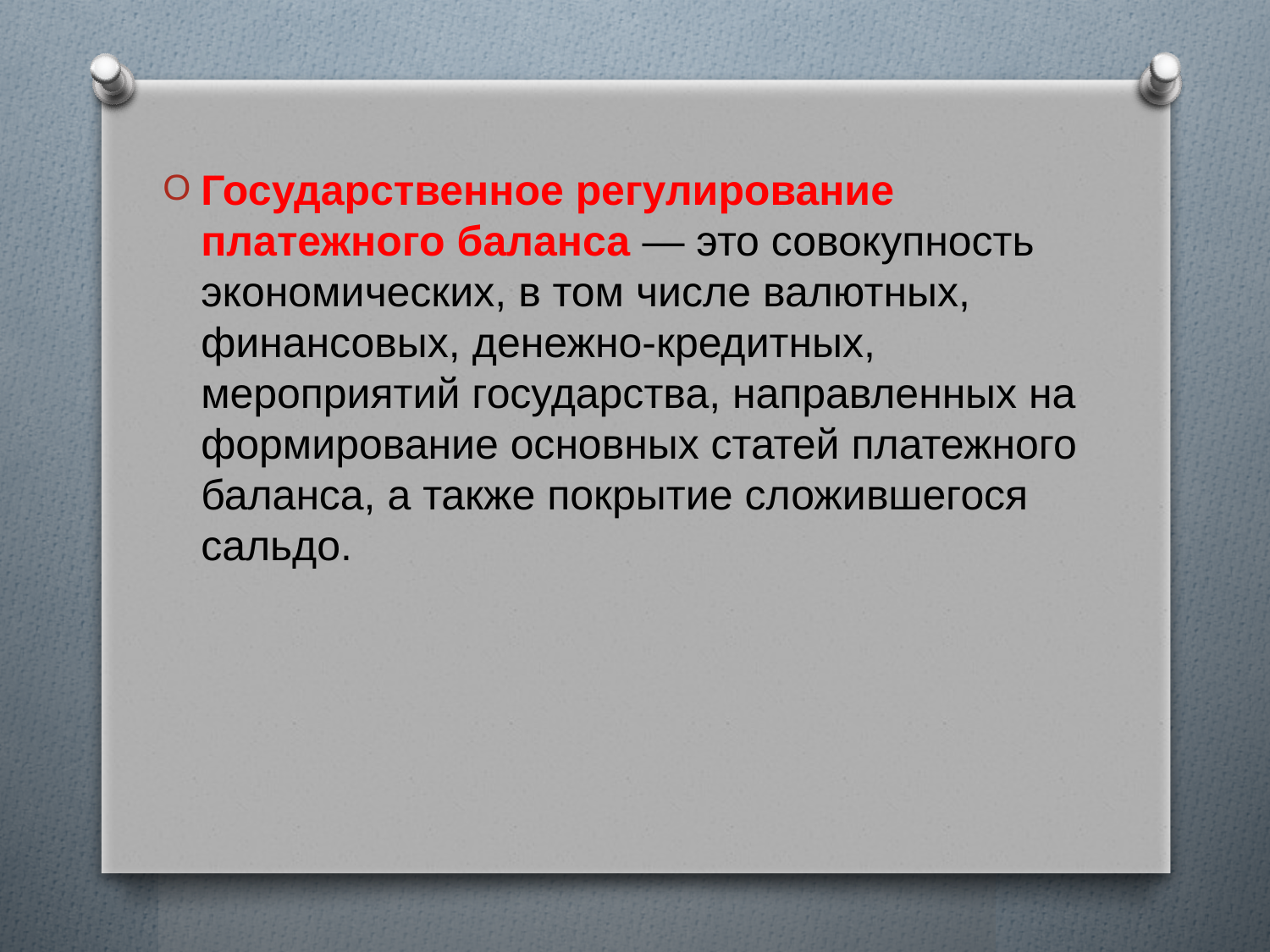

Государственное регулирование платежного баланса — это совокупность экономических, в том числе валютных, финансовых, денежно-кредитных, мероприятий государства, направленных на формирование основных статей платежного баланса, а также покрытие сложившегося сальдо.